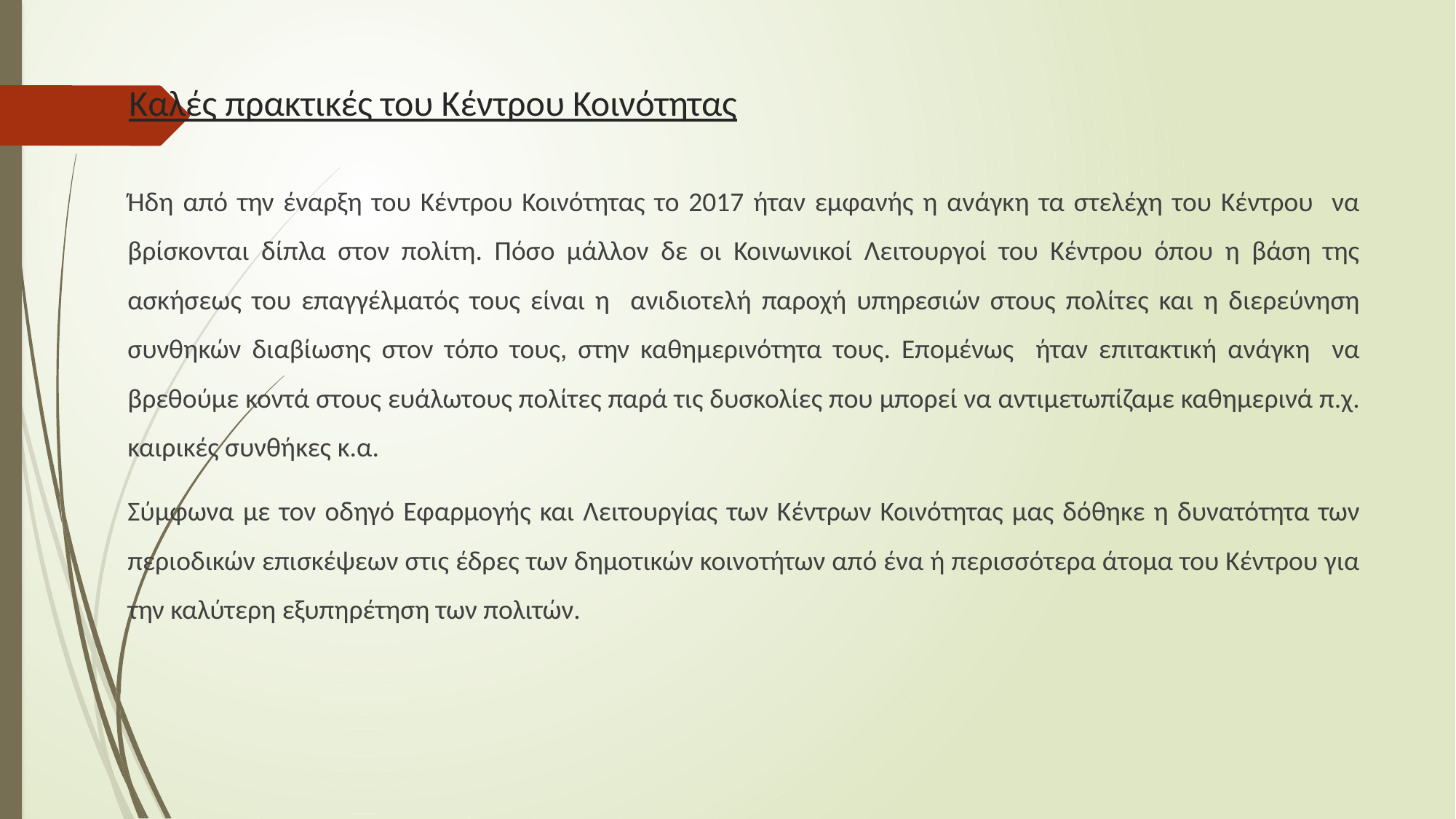

# Καλές πρακτικές του Κέντρου Κοινότητας
Ήδη από την έναρξη του Κέντρου Κοινότητας το 2017 ήταν εμφανής η ανάγκη τα στελέχη του Κέντρου  να βρίσκονται δίπλα στον πολίτη. Πόσο μάλλον δε οι Κοινωνικοί Λειτουργοί του Κέντρου όπου η βάση της ασκήσεως του επαγγέλματός τους είναι η  ανιδιοτελή παροχή υπηρεσιών στους πολίτες και η διερεύνηση συνθηκών διαβίωσης στον τόπο τους, στην καθημερινότητα τους. Επομένως  ήταν επιτακτική ανάγκη  να βρεθούμε κοντά στους ευάλωτους πολίτες παρά τις δυσκολίες που μπορεί να αντιμετωπίζαμε καθημερινά π.χ. καιρικές συνθήκες κ.α.
Σύμφωνα με τον οδηγό Εφαρμογής και Λειτουργίας των Κέντρων Κοινότητας μας δόθηκε η δυνατότητα των περιοδικών επισκέψεων στις έδρες των δημοτικών κοινοτήτων από ένα ή περισσότερα άτομα του Κέντρου για την καλύτερη εξυπηρέτηση των πολιτών.